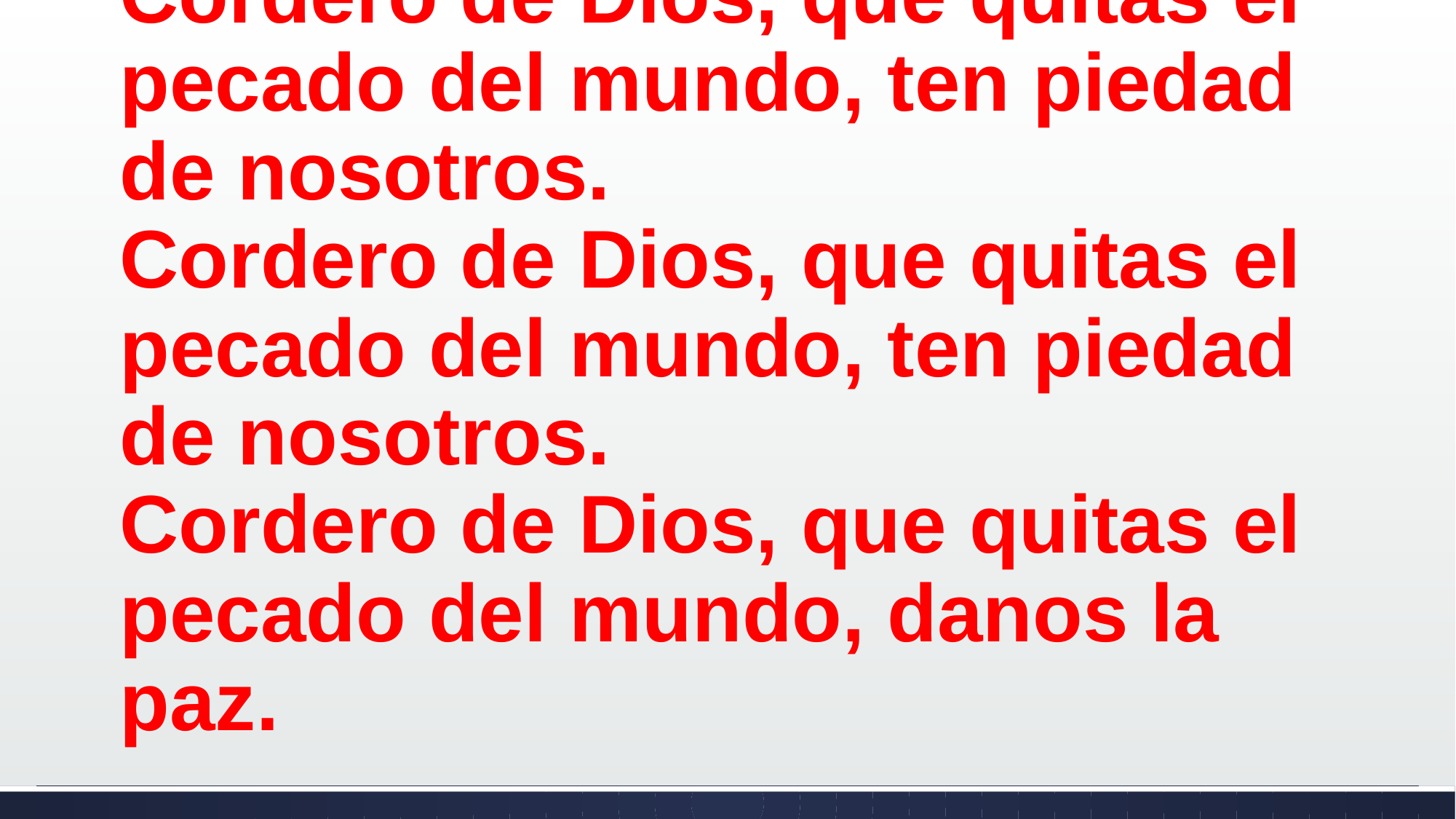

# Cordero de Dios, que quitas el pecado del mundo, ten piedad de nosotros. Cordero de Dios, que quitas el pecado del mundo, ten piedad de nosotros. Cordero de Dios, que quitas el pecado del mundo, danos la paz.